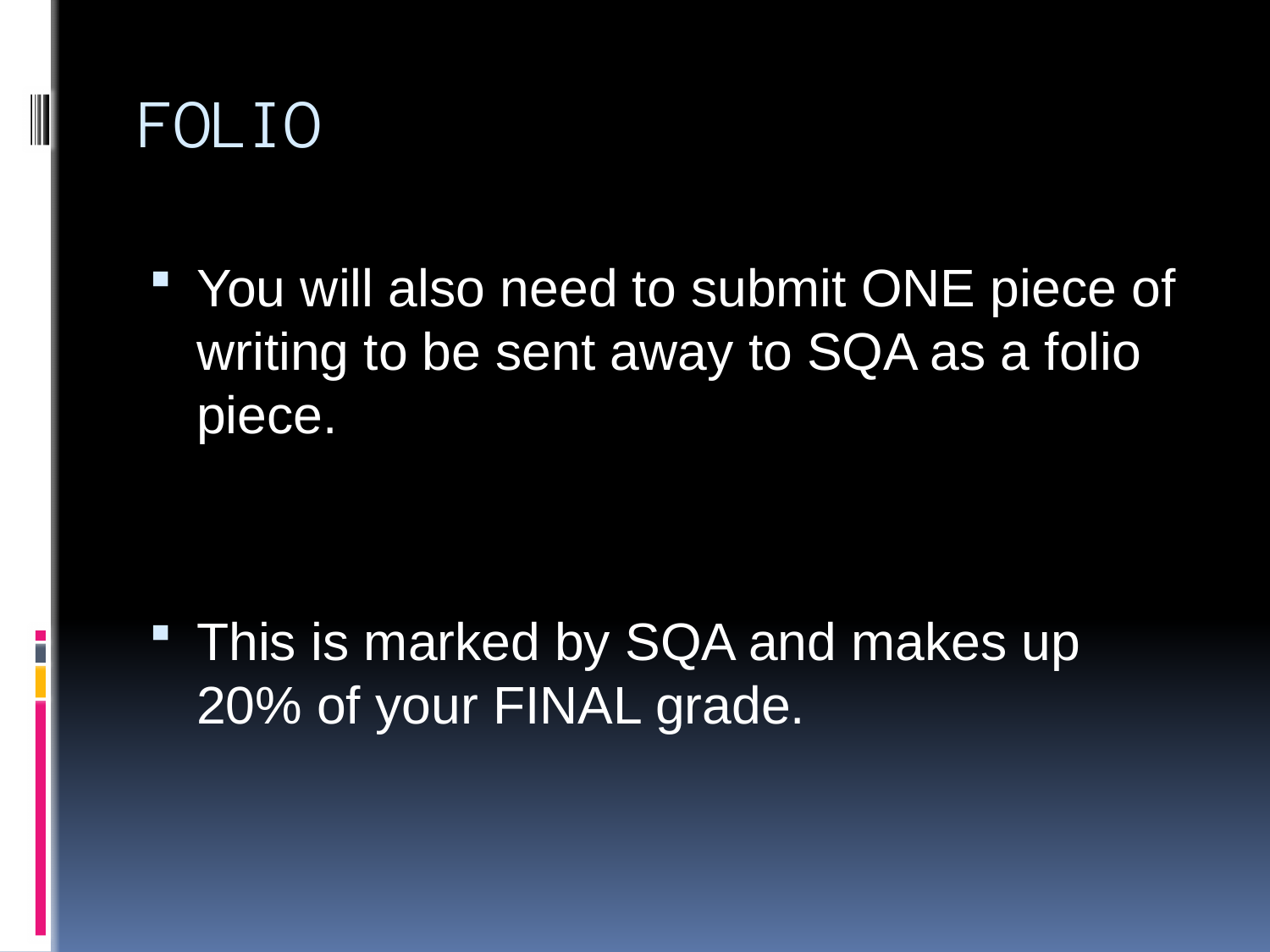

# FOLIO
You will also need to submit ONE piece of writing to be sent away to SQA as a folio piece.

This is marked by SQA and makes up 20% of your FINAL grade.